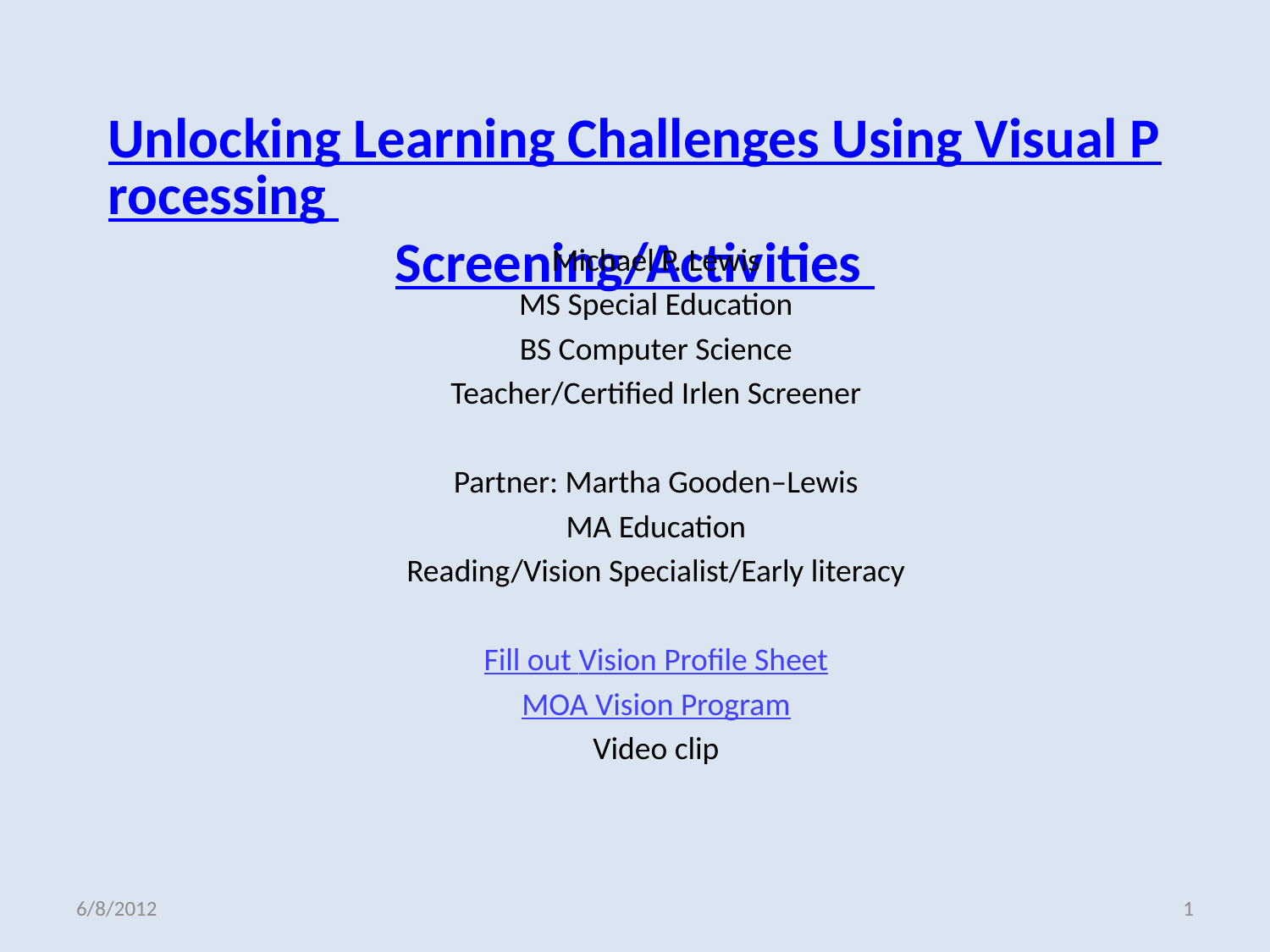

# Unlocking Learning Challenges Using Visual Processing Screening/Activities
Michael P. Lewis
MS Special Education
BS Computer Science
Teacher/Certified Irlen Screener

Partner: Martha Gooden–Lewis
MA Education
Reading/Vision Specialist/Early literacy

Fill out Vision Profile Sheet
MOA Vision Program
Video clip
6/8/2012
1